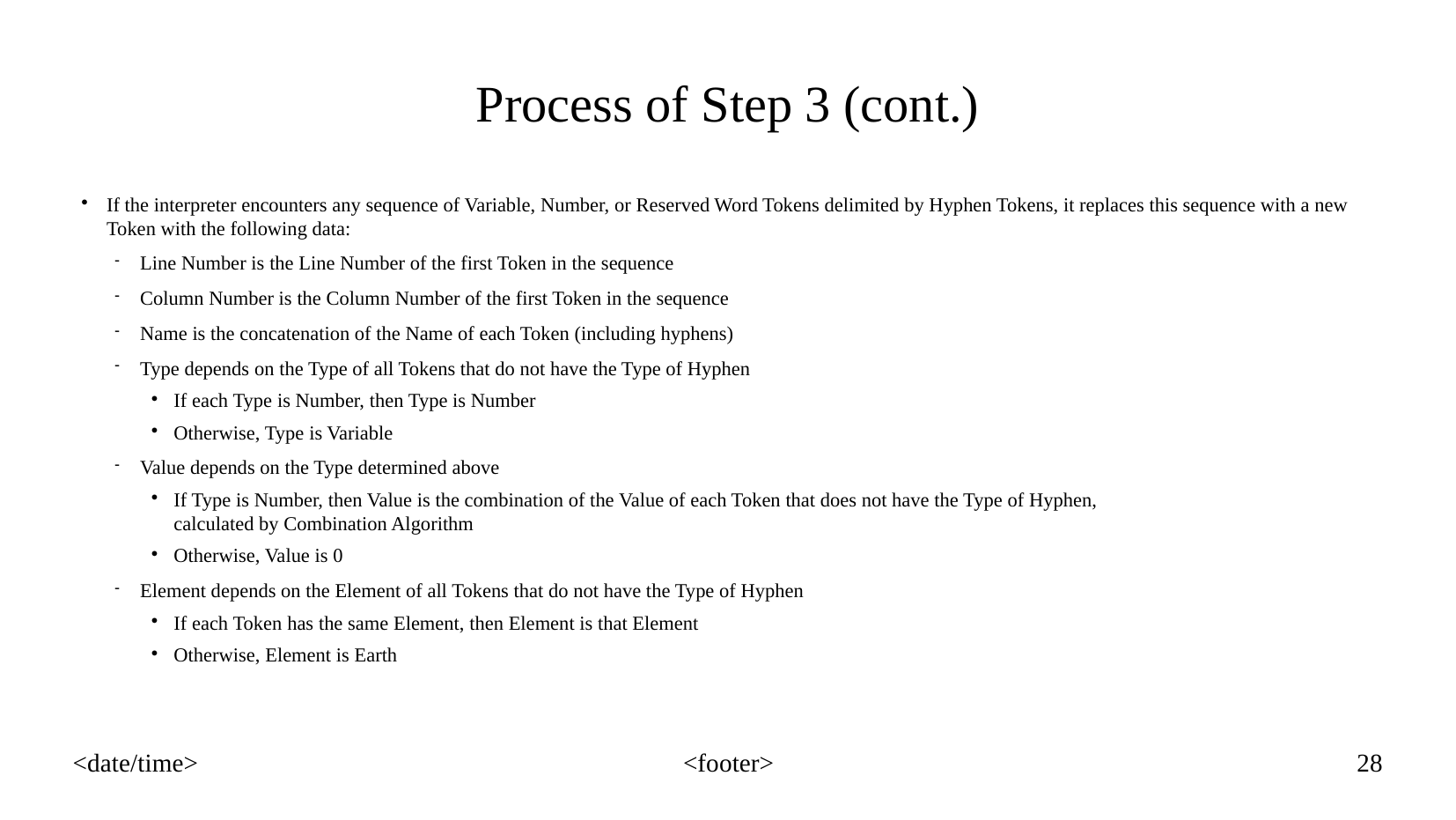

Process of Step 3 (cont.)
If the interpreter encounters any sequence of Variable, Number, or Reserved Word Tokens delimited by Hyphen Tokens, it replaces this sequence with a new Token with the following data:
Line Number is the Line Number of the first Token in the sequence
Column Number is the Column Number of the first Token in the sequence
Name is the concatenation of the Name of each Token (including hyphens)
Type depends on the Type of all Tokens that do not have the Type of Hyphen
If each Type is Number, then Type is Number
Otherwise, Type is Variable
Value depends on the Type determined above
If Type is Number, then Value is the combination of the Value of each Token that does not have the Type of Hyphen,
calculated by Combination Algorithm
Otherwise, Value is 0
Element depends on the Element of all Tokens that do not have the Type of Hyphen
If each Token has the same Element, then Element is that Element
Otherwise, Element is Earth